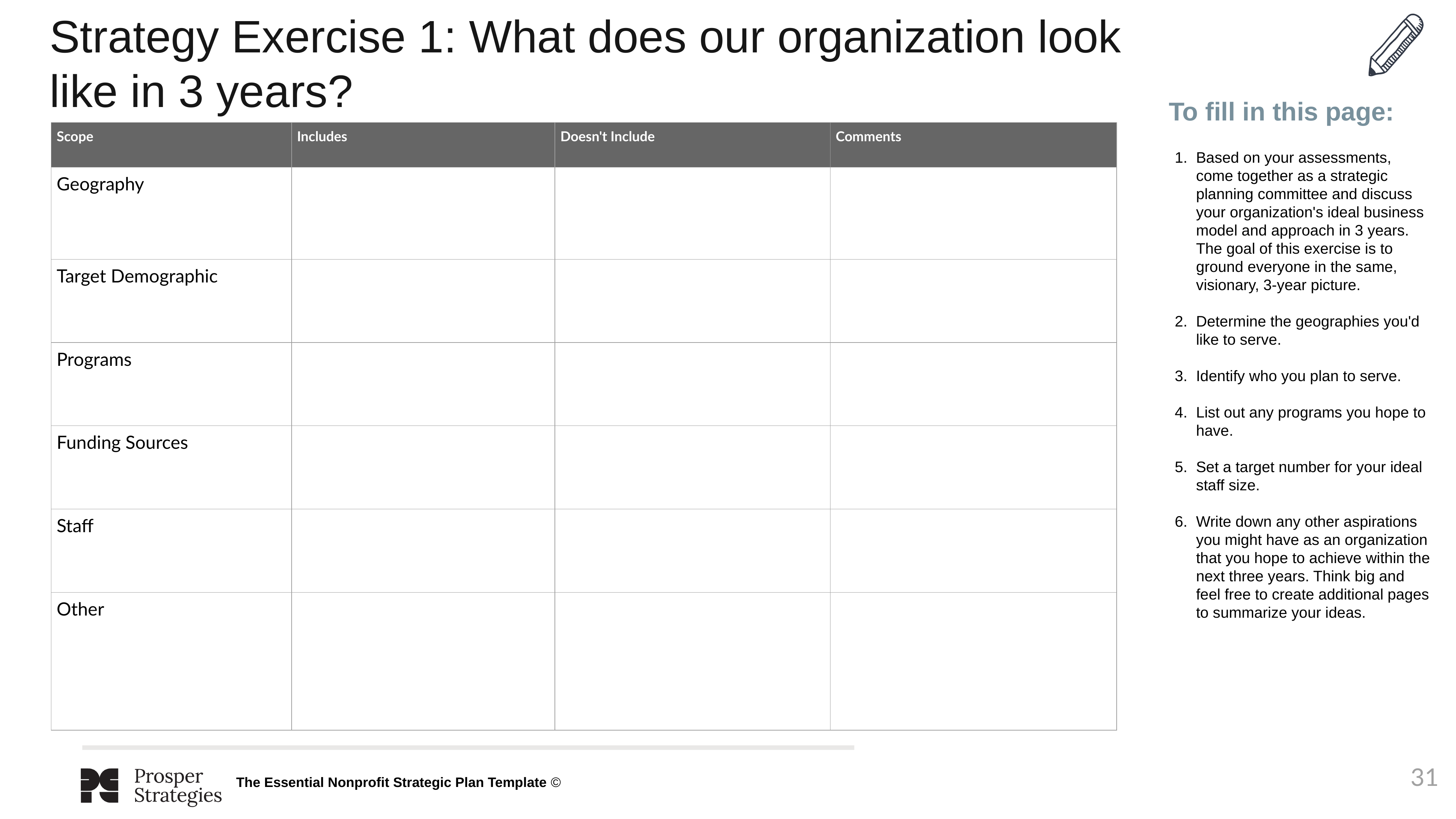

Strategy Exercise 1: What does our organization look like in 3 years?

To fill in this page:

Based on your assessments, come together as a strategic planning committee and discuss your organization's ideal business model and approach in 3 years. The goal of this exercise is to ground everyone in the same, visionary, 3-year picture.

Determine the geographies you'd like to serve.

Identify who you plan to serve.

List out any programs you hope to have.

Set a target number for your ideal staff size.

Write down any other aspirations you might have as an organization that you hope to achieve within the next three years. Think big and feel free to create additional pages to summarize your ideas.

| Scope | Includes | Doesn't Include | Comments |
| --- | --- | --- | --- |
| Geography |  |  |  |
| Target Demographic |  |  |  |
| Programs |  |  |  |
| Funding Sources |  |  |  |
| Staff |  |  |  |
| Other |  |  |  |

31